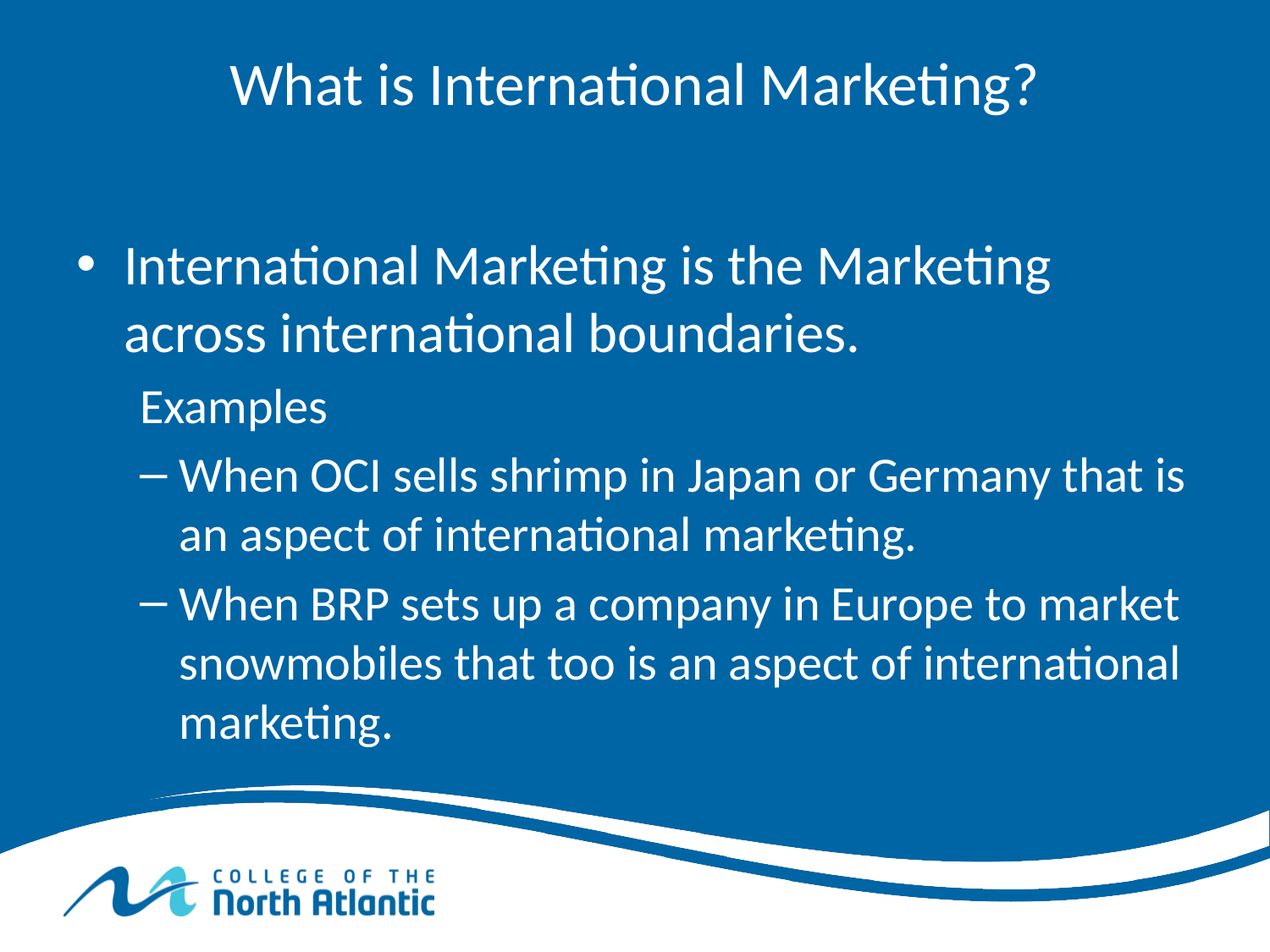

# What is International Marketing?
International Marketing is the Marketing across international boundaries.
Examples
When OCI sells shrimp in Japan or Germany that is an aspect of international marketing.
When BRP sets up a company in Europe to market snowmobiles that too is an aspect of international marketing.